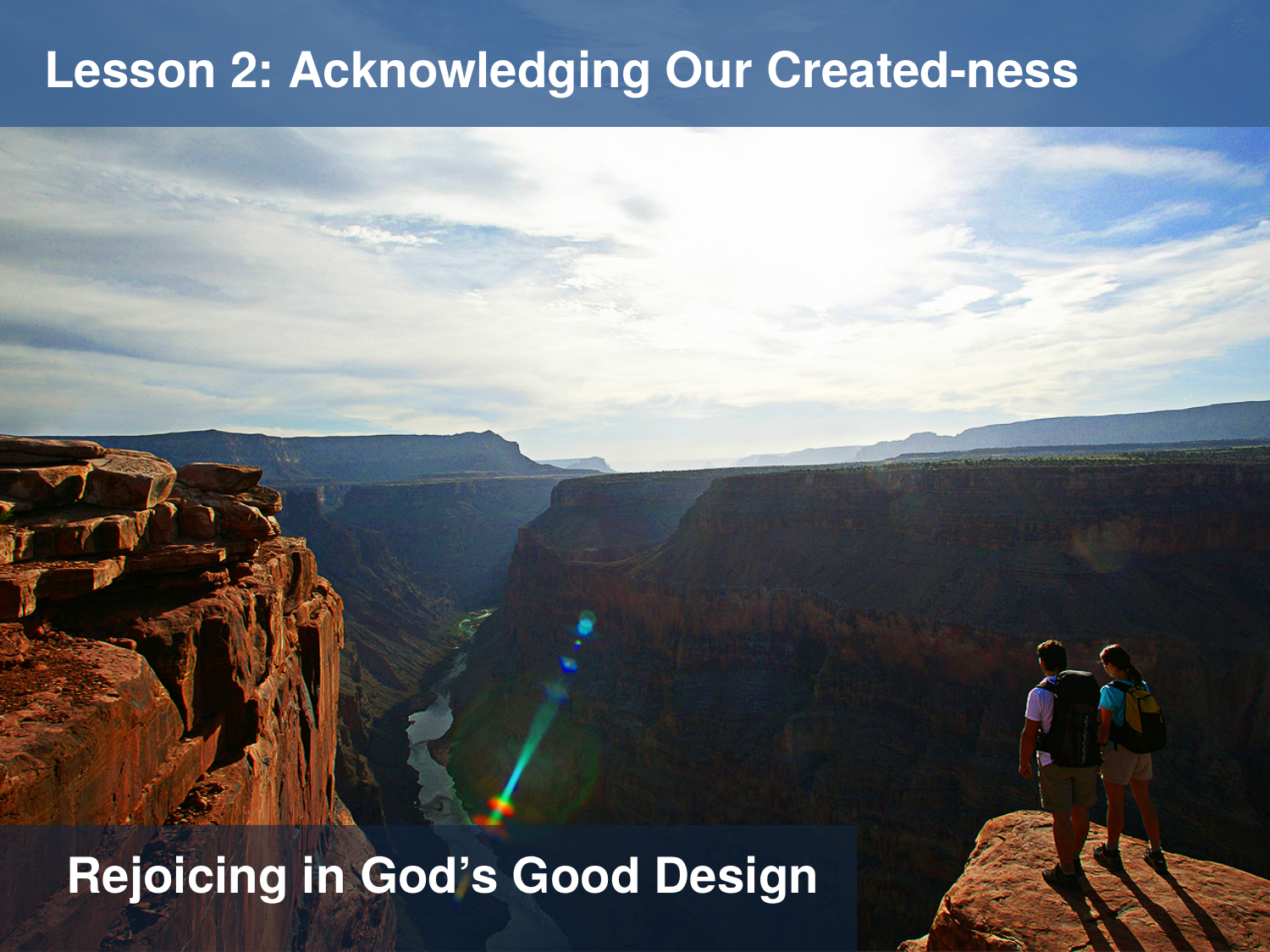

Lesson 2: Acknowledging Our Created-ness
Rejoicing in God’s Good Design